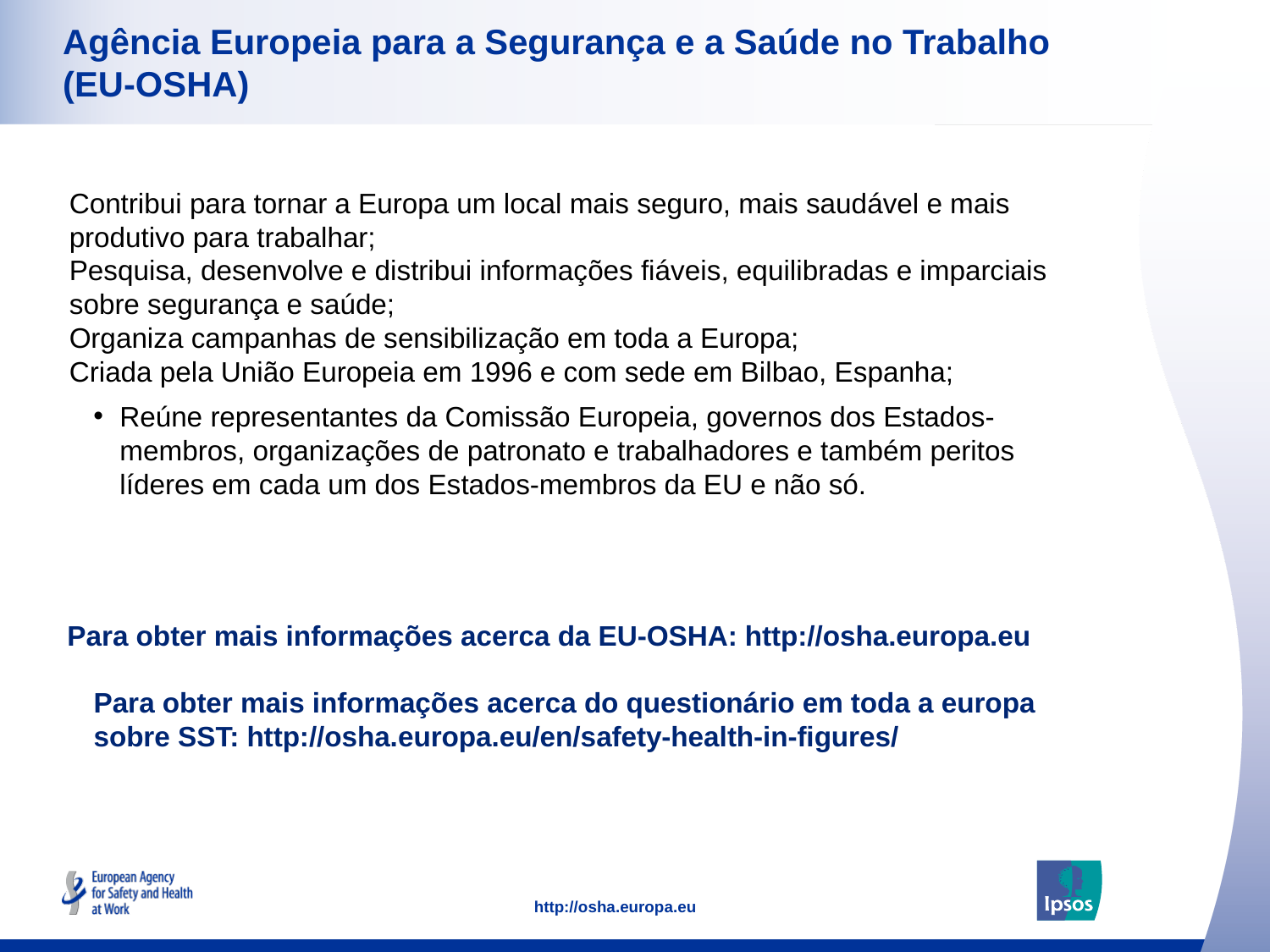

# Agência Europeia para a Segurança e a Saúde no Trabalho                (EU-OSHA)
Contribui para tornar a Europa um local mais seguro, mais saudável e mais produtivo para trabalhar;
Pesquisa, desenvolve e distribui informações fiáveis, equilibradas e imparciais sobre segurança e saúde;
Organiza campanhas de sensibilização em toda a Europa;
Criada pela União Europeia em 1996 e com sede em Bilbao, Espanha;
Reúne representantes da Comissão Europeia, governos dos Estados-membros, organizações de patronato e trabalhadores e também peritos líderes em cada um dos Estados-membros da EU e não só.

Para obter mais informações acerca da EU-OSHA: http://osha.europa.eu

Para obter mais informações acerca do questionário em toda a europa sobre SST: http://osha.europa.eu/en/safety-health-in-figures/